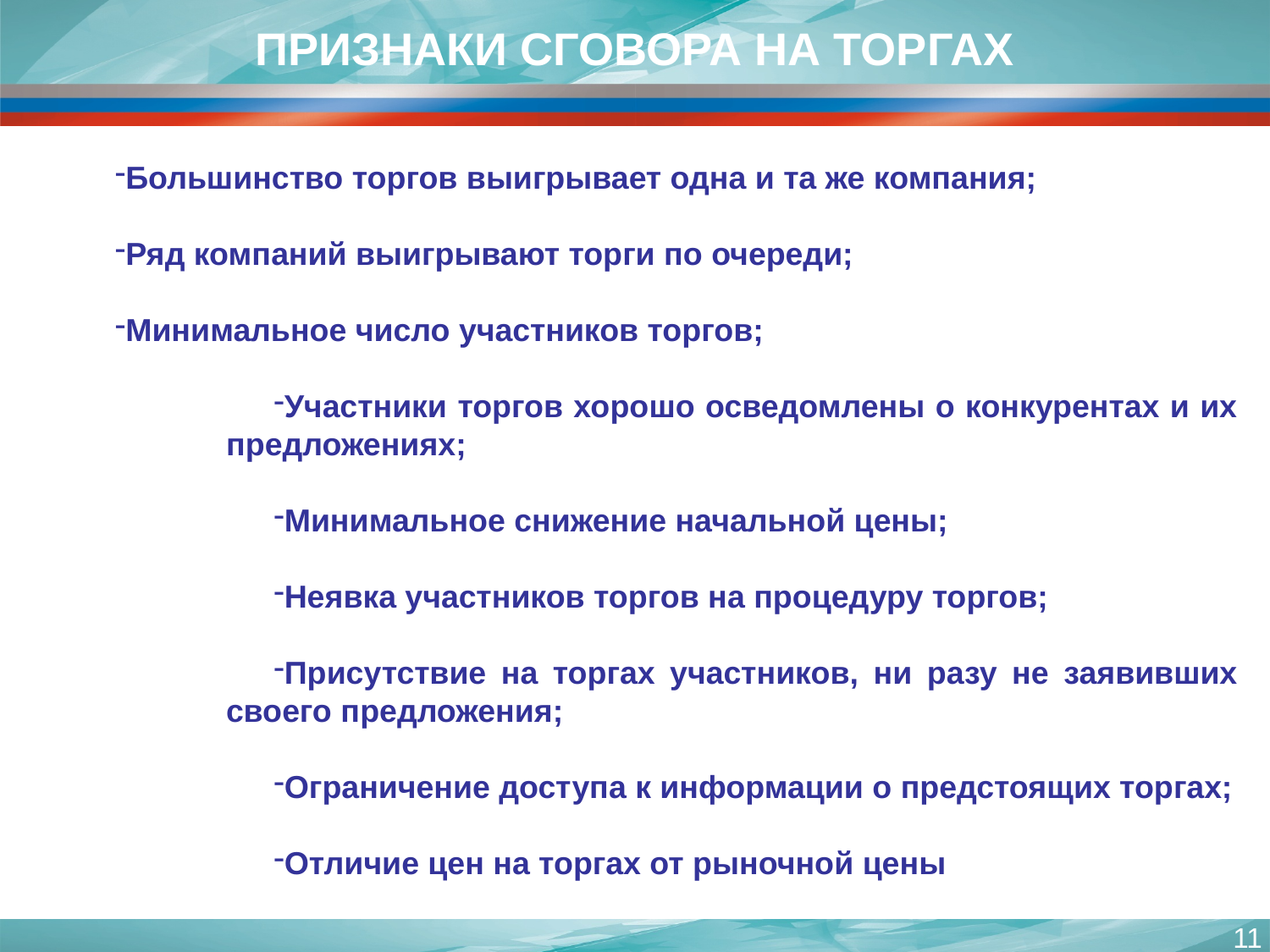

ПРИЗНАКИ СГОВОРА НА ТОРГАХ
Большинство торгов выигрывает одна и та же компания;

Ряд компаний выигрывают торги по очереди;

Минимальное число участников торгов;

Участники торгов хорошо осведомлены о конкурентах и их предложениях;

Минимальное снижение начальной цены;

Неявка участников торгов на процедуру торгов;

Присутствие на торгах участников, ни разу не заявивших своего предложения;

Ограничение доступа к информации о предстоящих торгах;

Отличие цен на торгах от рыночной цены.
11